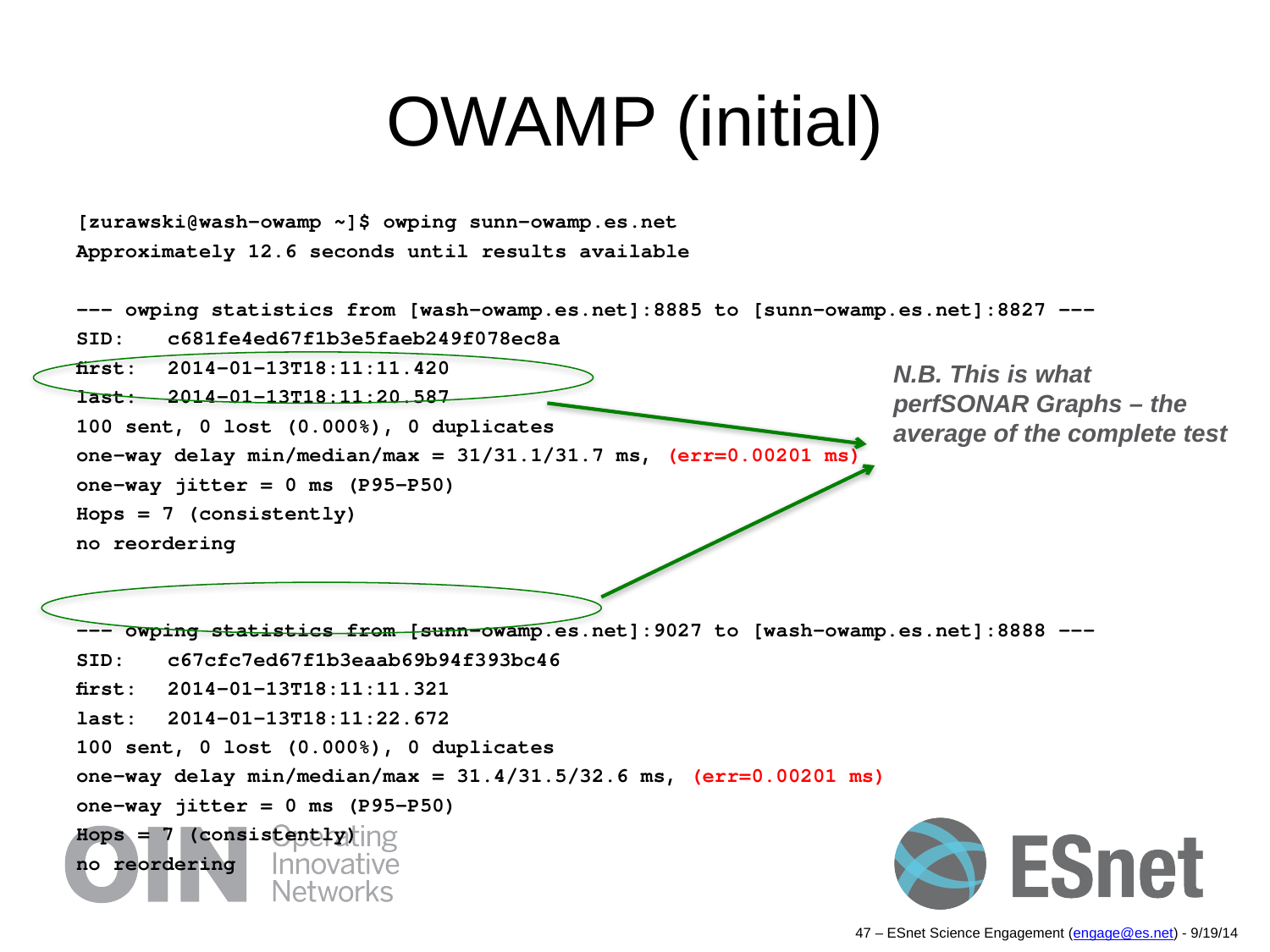

# OWAMP (initial)
[zurawski@wash-owamp ~]$ owping sunn-owamp.es.net
Approximately 12.6 seconds until results available

--- owping statistics from [wash-owamp.es.net]:8885 to [sunn-owamp.es.net]:8827 ---
SID:	c681fe4ed67f1b3e5faeb249f078ec8a
first:	2014-01-13T18:11:11.420
last:	2014-01-13T18:11:20.587
100 sent, 0 lost (0.000%), 0 duplicates
one-way delay min/median/max = 31/31.1/31.7 ms, (err=0.00201 ms)
one-way jitter = 0 ms (P95-P50)
Hops = 7 (consistently)
no reordering

--- owping statistics from [sunn-owamp.es.net]:9027 to [wash-owamp.es.net]:8888 ---
SID:	c67cfc7ed67f1b3eaab69b94f393bc46
first:	2014-01-13T18:11:11.321
last:	2014-01-13T18:11:22.672
100 sent, 0 lost (0.000%), 0 duplicates
one-way delay min/median/max = 31.4/31.5/32.6 ms, (err=0.00201 ms)
one-way jitter = 0 ms (P95-P50)
Hops = 7 (consistently)
no reordering

	N.B. This is what perfSONAR Graphs – the average of the complete test

47 – ESnet Science Engagement (engage@es.net) - 9/19/14